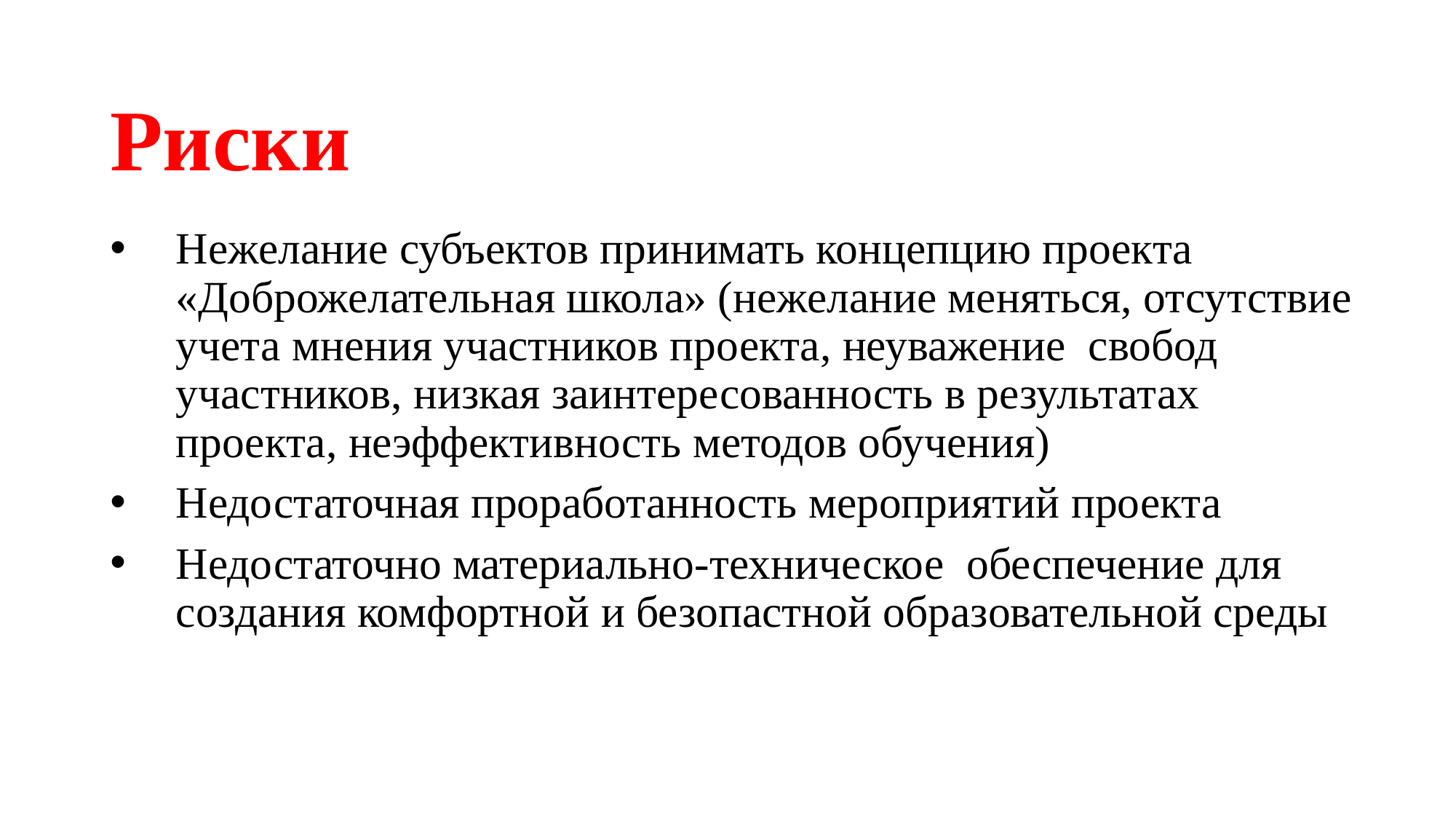

# Риски
Нежелание субъектов принимать концепцию проекта «Доброжелательная школа» (нежелание меняться, отсутствие учета мнения участников проекта, неуважение  свобод участников, низкая заинтересованность в результатах проекта, неэффективность методов обучения)
Недостаточная проработанность мероприятий проекта
Недостаточно материально-техническое  обеспечение для создания комфортной и безопастной образовательной среды